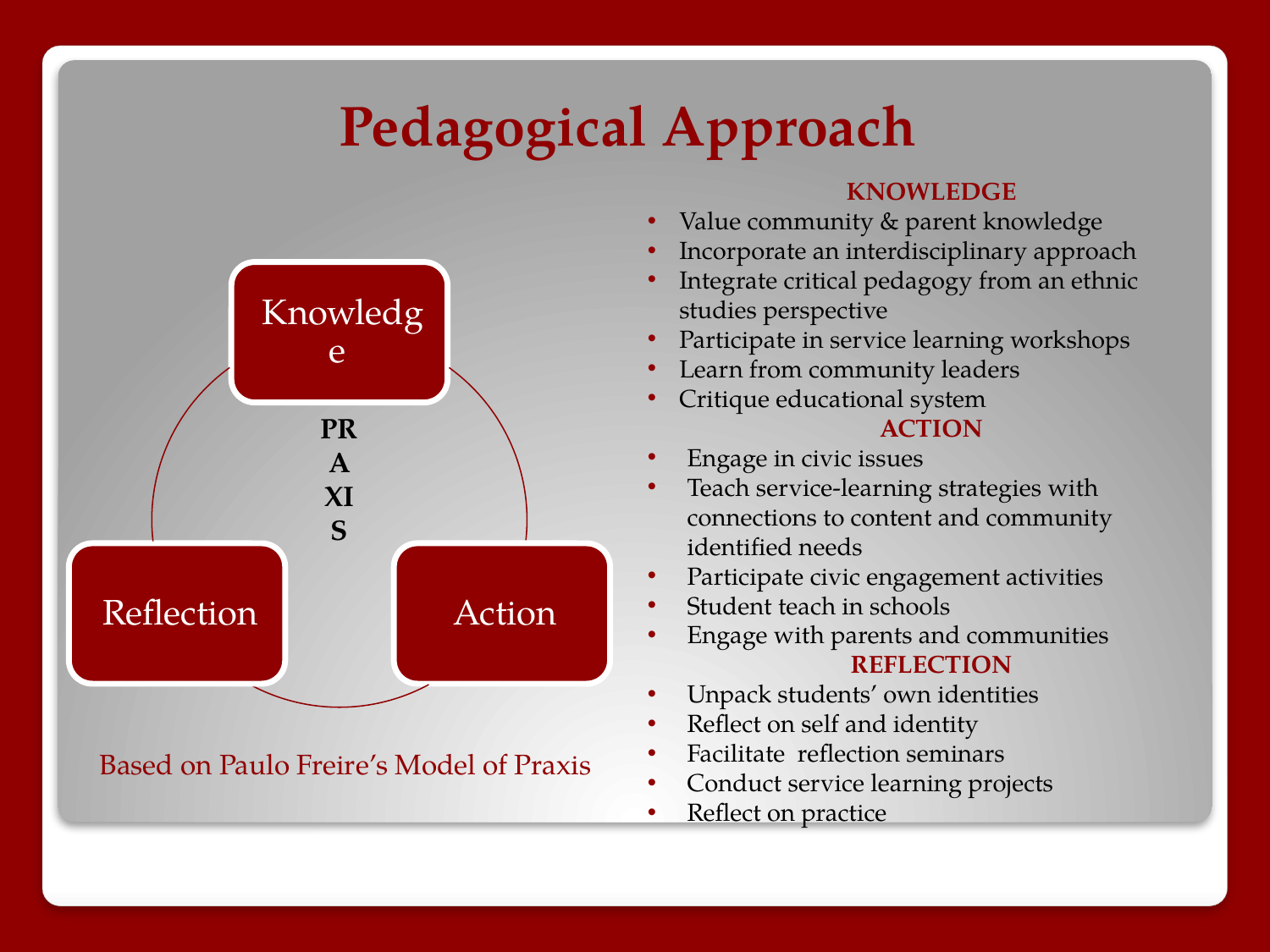

# Pedagogical Approach
KNOWLEDGE
Value community & parent knowledge
Incorporate an interdisciplinary approach
Integrate critical pedagogy from an ethnic studies perspective
Participate in service learning workshops
Learn from community leaders
Critique educational system
ACTION
Engage in civic issues
Teach service-learning strategies with connections to content and community identified needs
Participate civic engagement activities
Student teach in schools
Engage with parents and communities
REFLECTION
Unpack students’ own identities
Reflect on self and identity
Facilitate  reflection seminars
Conduct service learning projects
Reflect on practice

Knowledge
Action
Reflection
PRAXIS
Based on Paulo Freire’s Model of Praxis